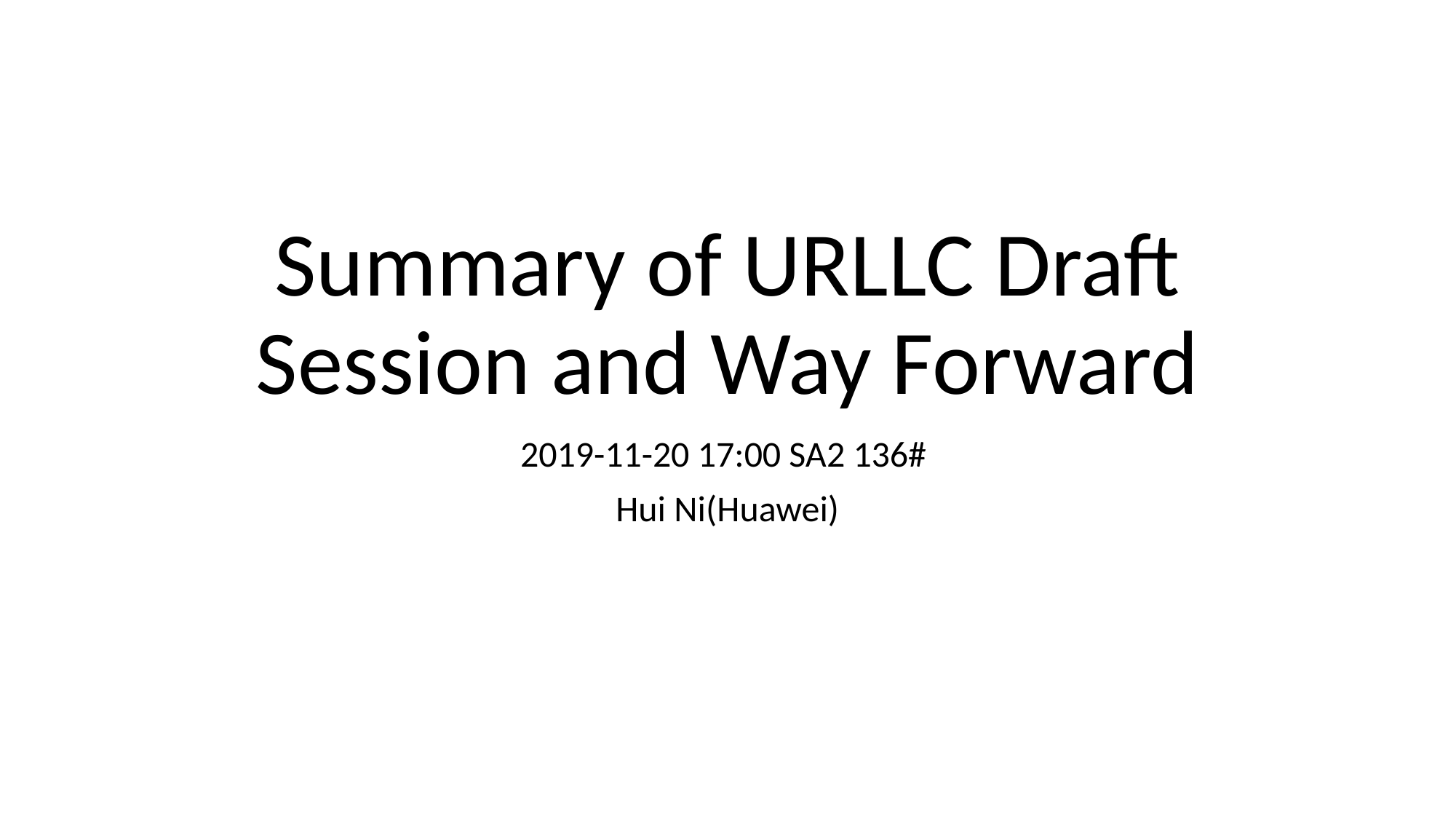

# Summary of URLLC Draft Session and Way Forward
2019-11-20 17:00 SA2 136#
Hui Ni(Huawei)